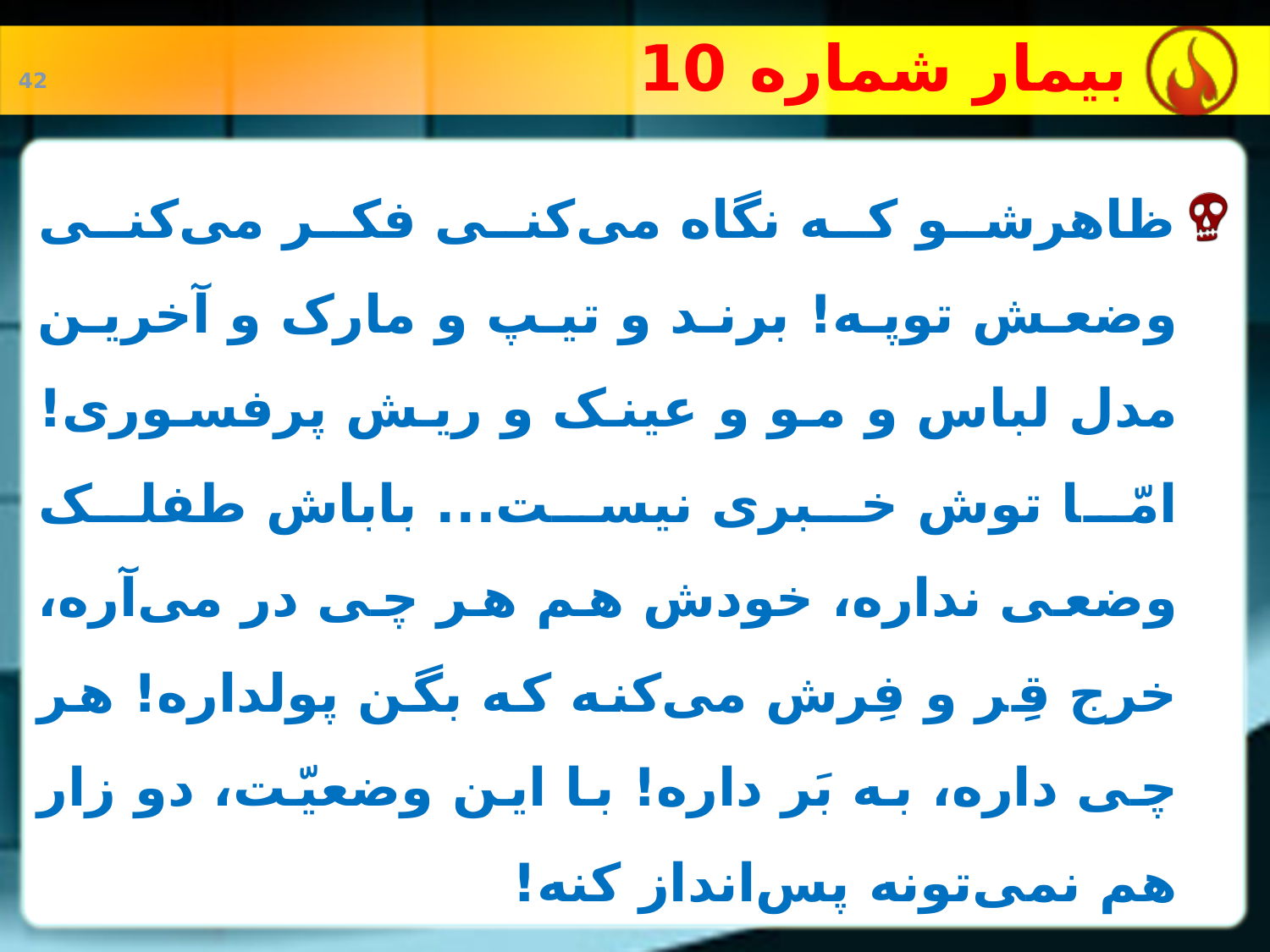

# بیمار شماره 10
ظاهرشو که نگاه می‌کنی فکر می‌کنی وضعش توپه! برند و تیپ و مارک و آخرین مدل لباس و مو و عینک و ریش پرفسوری! امّا توش خبری نیست... باباش طفلک وضعی نداره، خودش هم هر چی در می‌آره، خرج قِر و فِرش می‌کنه که بگن پولداره! هر چی داره، به بَر داره! با این وضعیّت، دو زار هم نمی‌تونه پس‌انداز کنه!